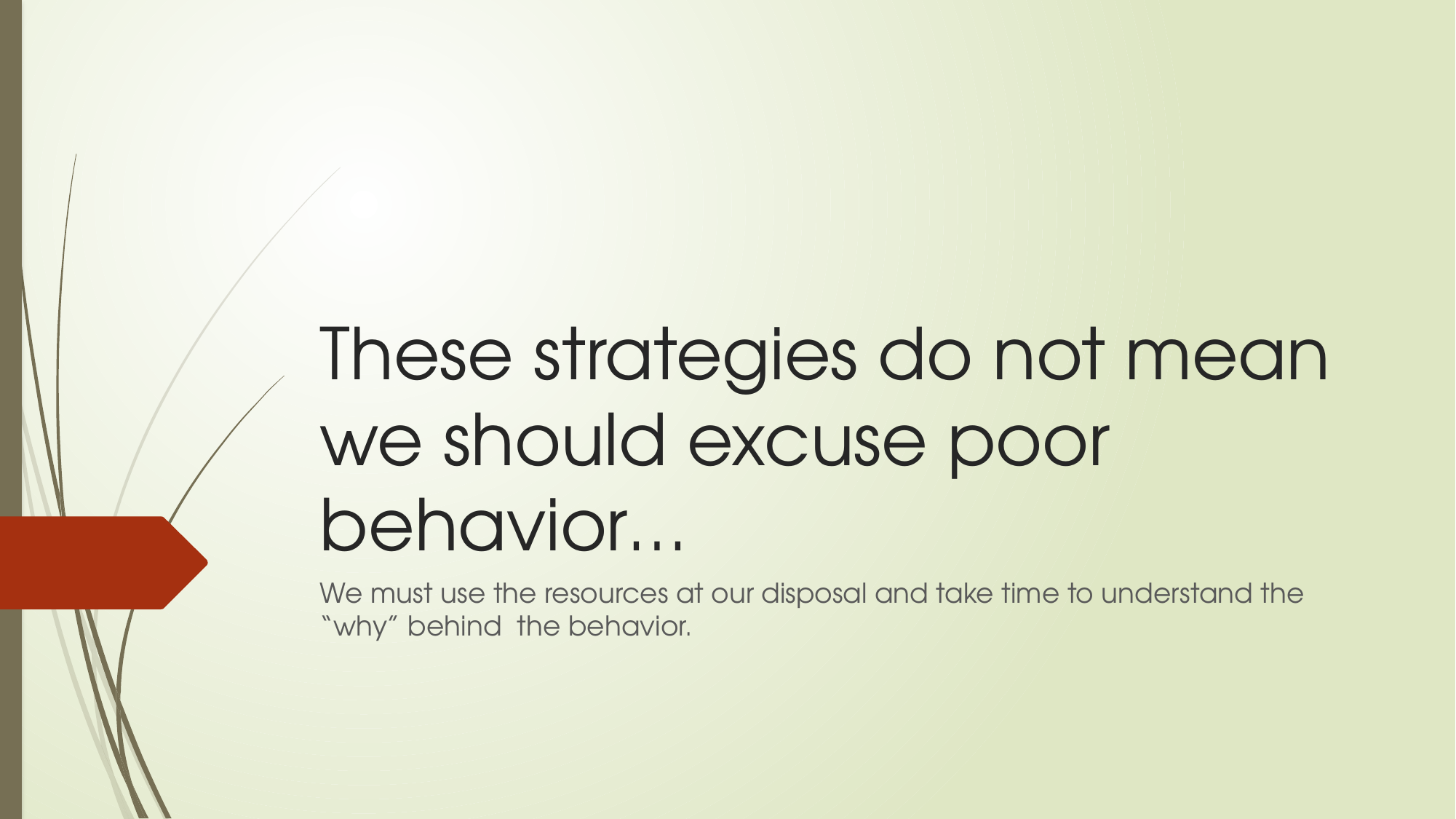

# These strategies do not mean we should excuse poor behavior…
We must use the resources at our disposal and take time to understand the “why” behind  the behavior.